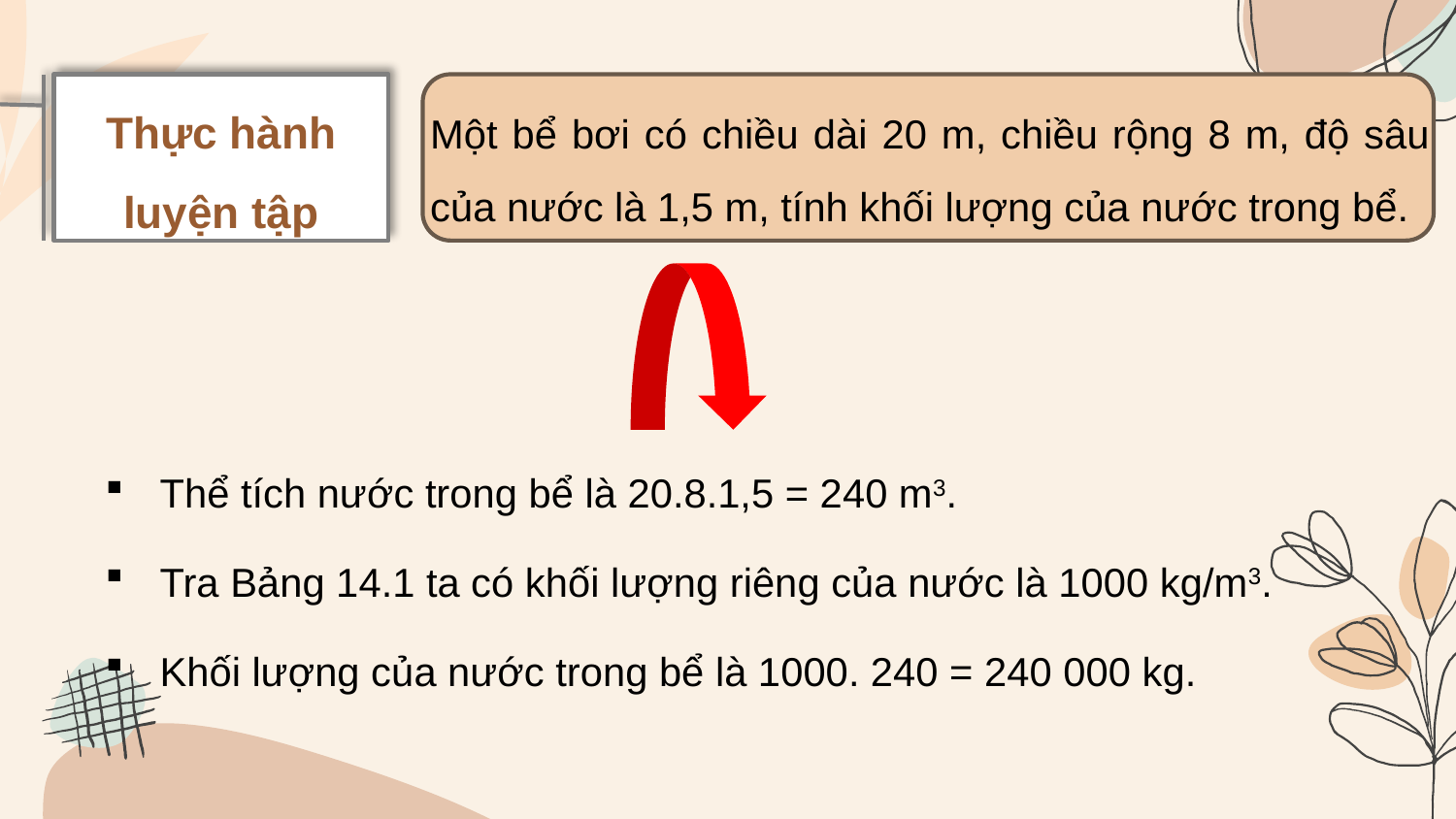

Thực hành luyện tập

Một bể bơi có chiều dài 20 m, chiều rộng 8 m, độ sâu của nước là 1,5 m, tính khối lượng của nước trong bể.

Thể tích nước trong bể là 20.8.1,5 = 240 m3.
Tra Bảng 14.1 ta có khối lượng riêng của nước là 1000 kg/m3.
Khối lượng của nước trong bể là 1000. 240 = 240 000 kg.